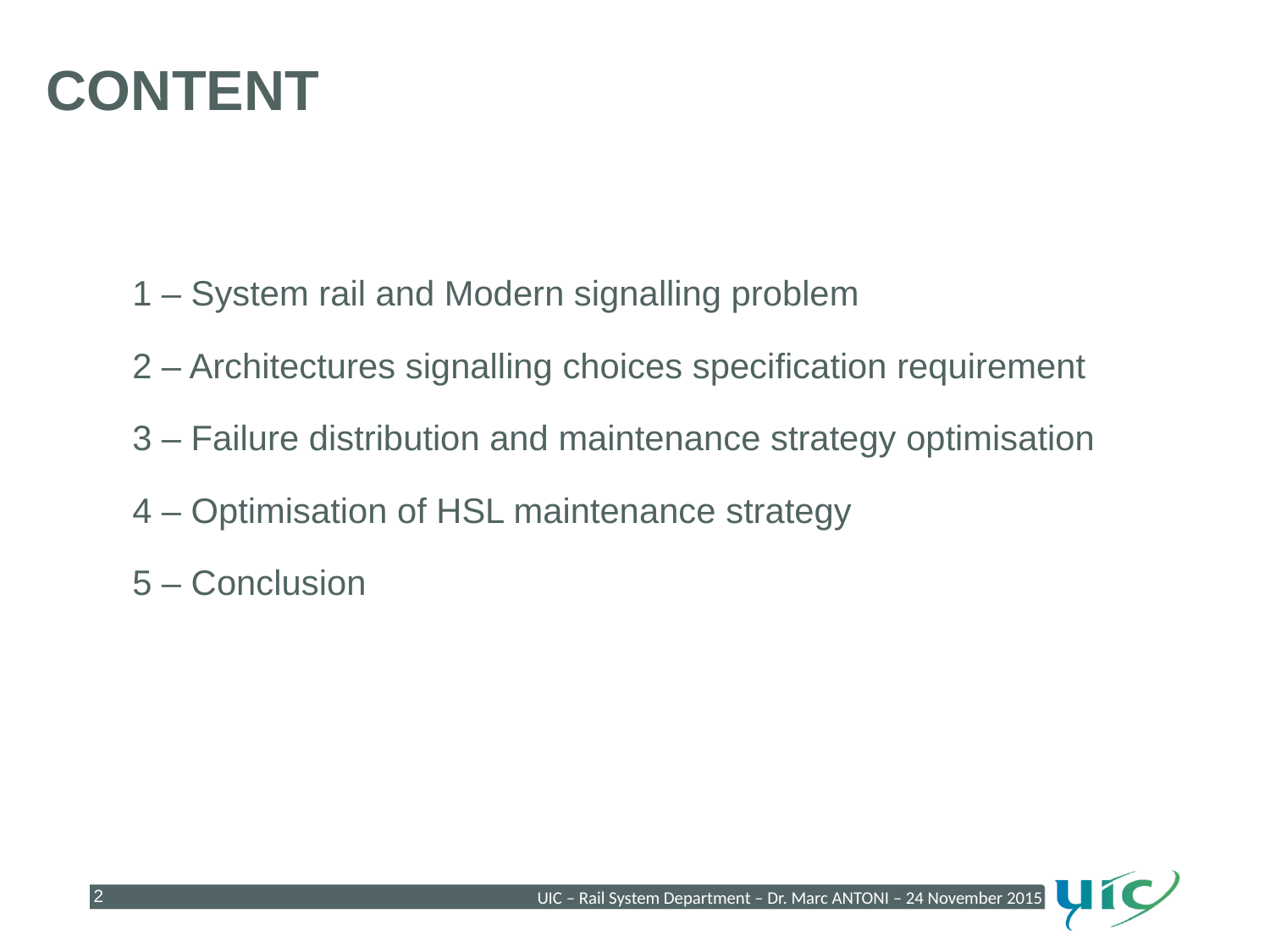

CONTENT
1 – System rail and Modern signalling problem
2 – Architectures signalling choices specification requirement
3 – Failure distribution and maintenance strategy optimisation
4 – Optimisation of HSL maintenance strategy
5 – Conclusion
UIC – Rail System Department – Dr. Marc ANTONI – 24 November 2015
2